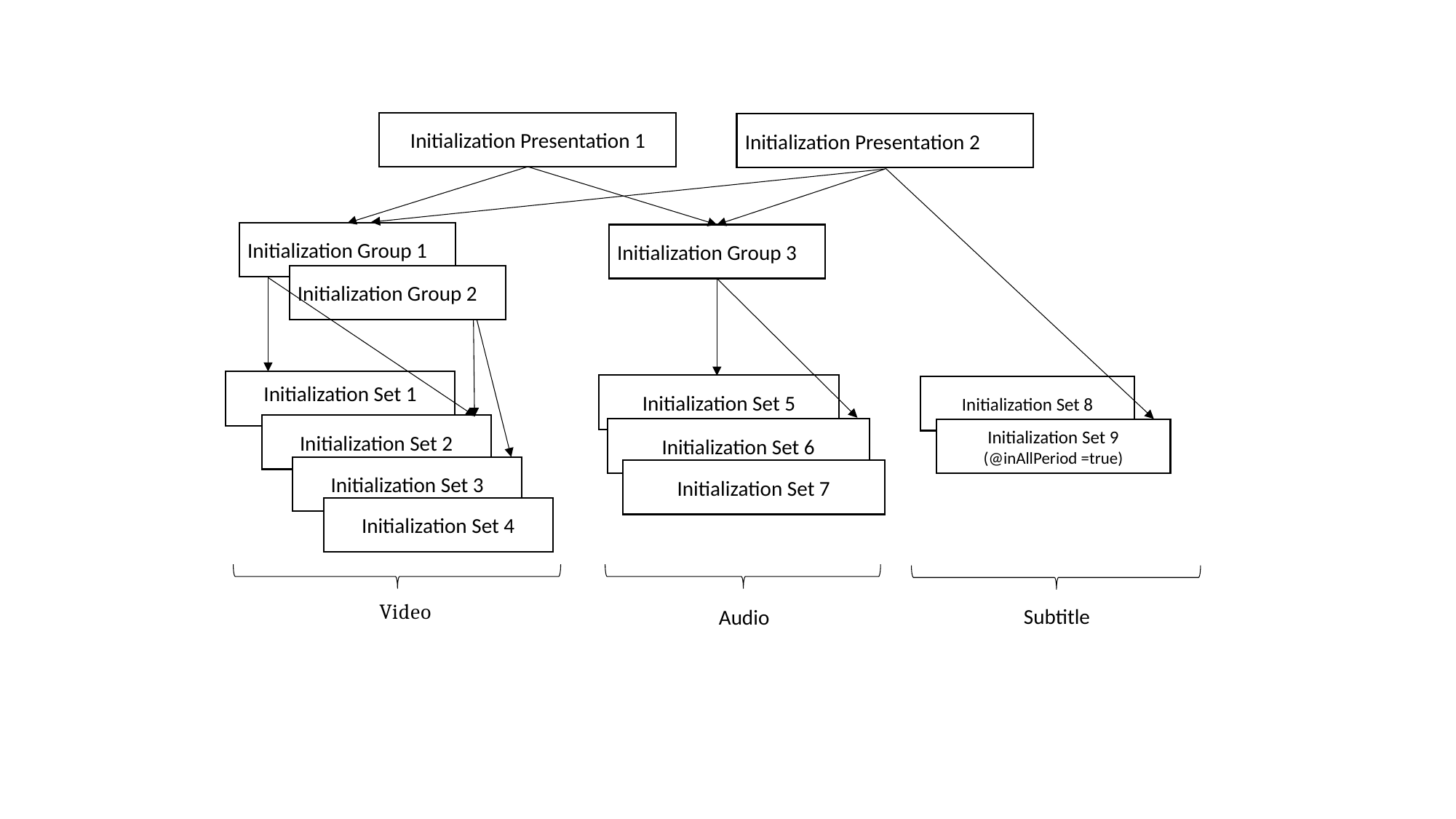

Initialization Presentation 1
Initialization Presentation 2
Initialization Group 1
Initialization Group 3
Initialization Group 2
Initialization Set 1
Initialization Set 5
Initialization Set 8

Initialization Set 2
Initialization Set 6
Initialization Set 9 (@inAllPeriod =true)
Initialization Set 3
Initialization Set 7
Initialization Set 4

Audio

Subtitle
Video